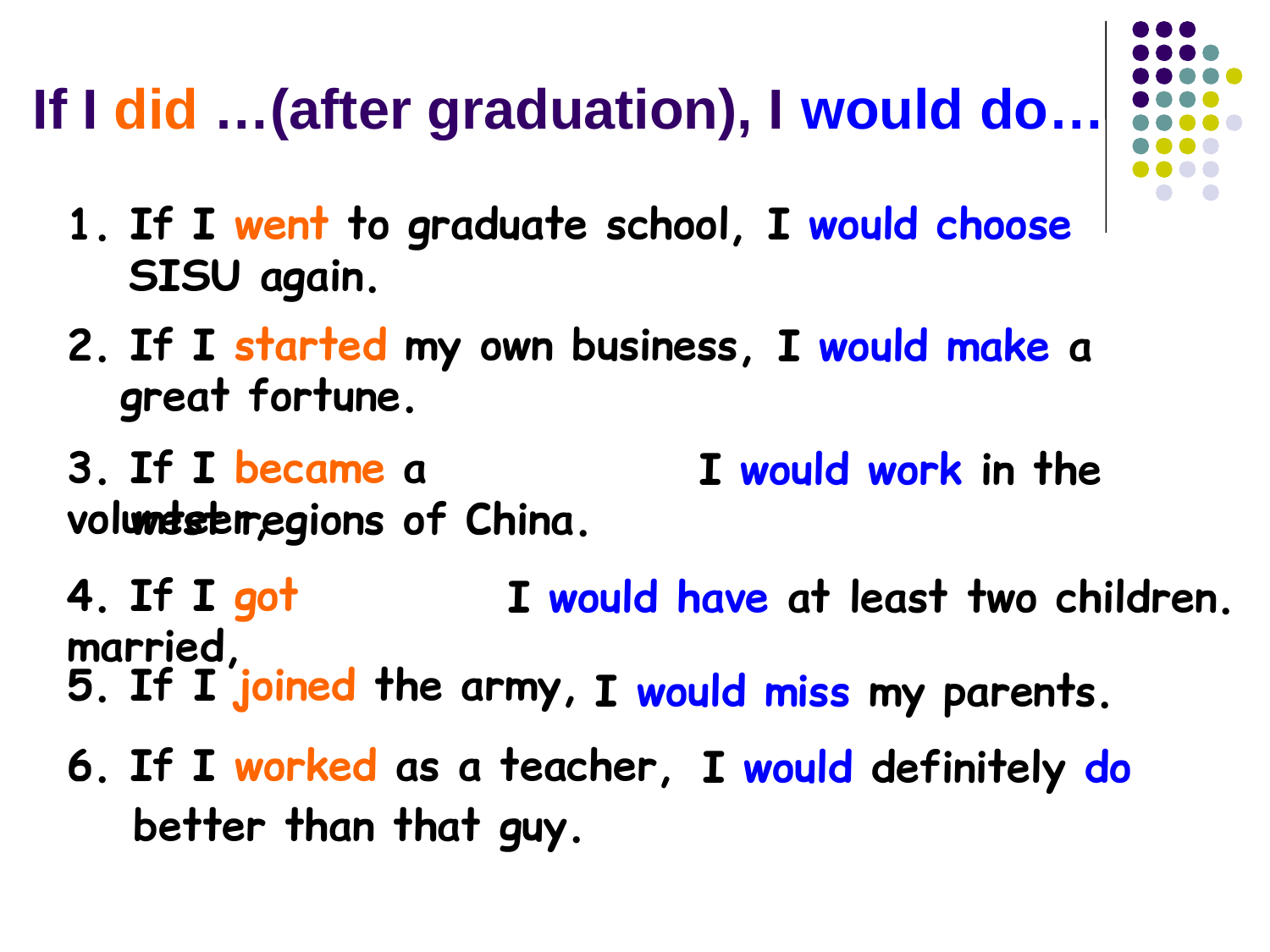

If I did …(after graduation), I would do…

I would choose
SISU again.
1. If I went to graduate school,
I would make a
great fortune.
2. If I started my own business,
3. If I became a volunteer,
I would work in the
west regions of China.
4. If I got married,
I would have at least two children.
5. If I joined the army,
I would miss my parents.
I would definitely do
better than that guy.
6. If I worked as a teacher,